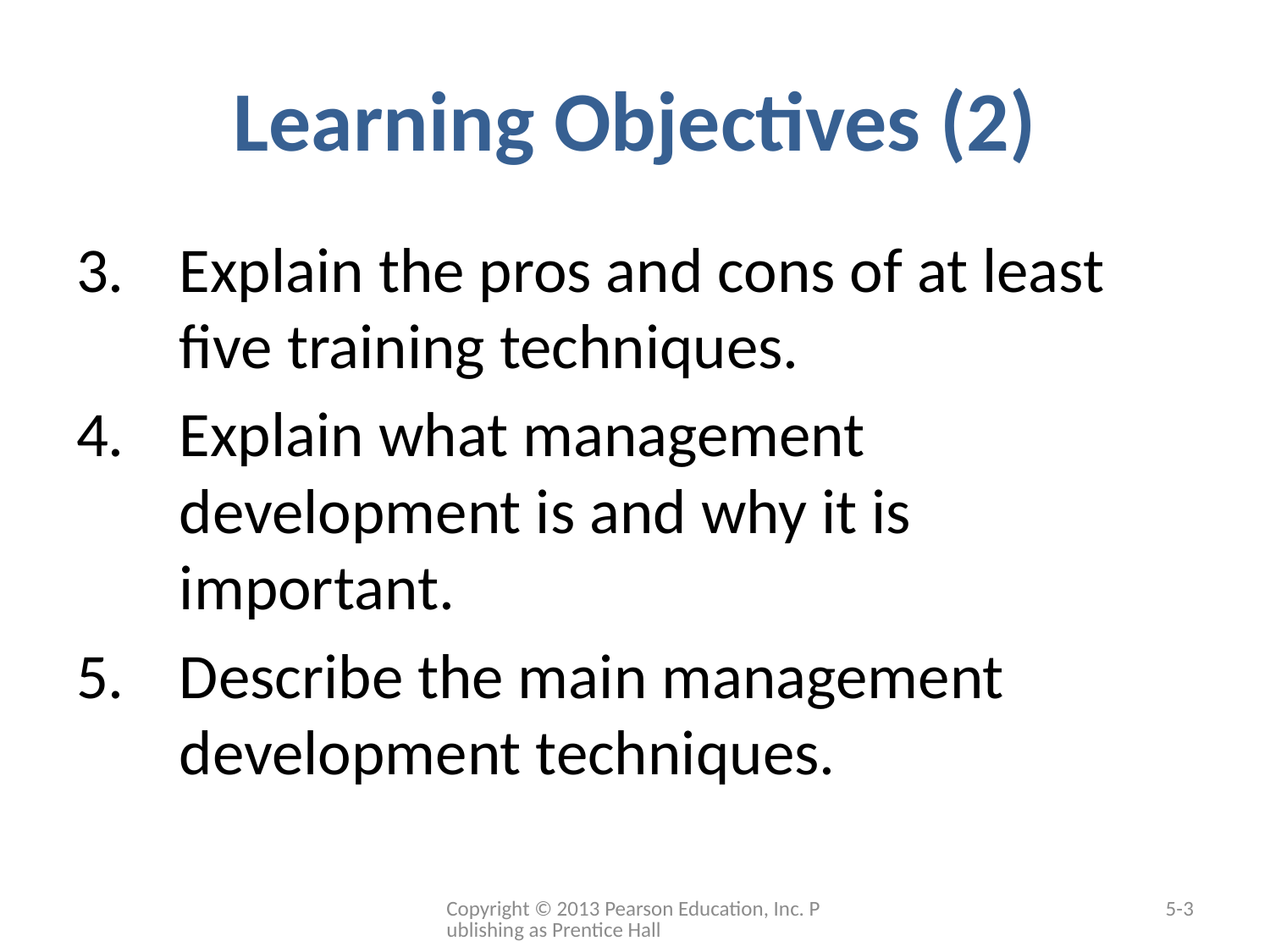

# Learning Objectives (2)
Explain the pros and cons of at least five training techniques.
Explain what management development is and why it is important.
Describe the main management development techniques.
Copyright © 2013 Pearson Education, Inc. Publishing as Prentice Hall
5-3